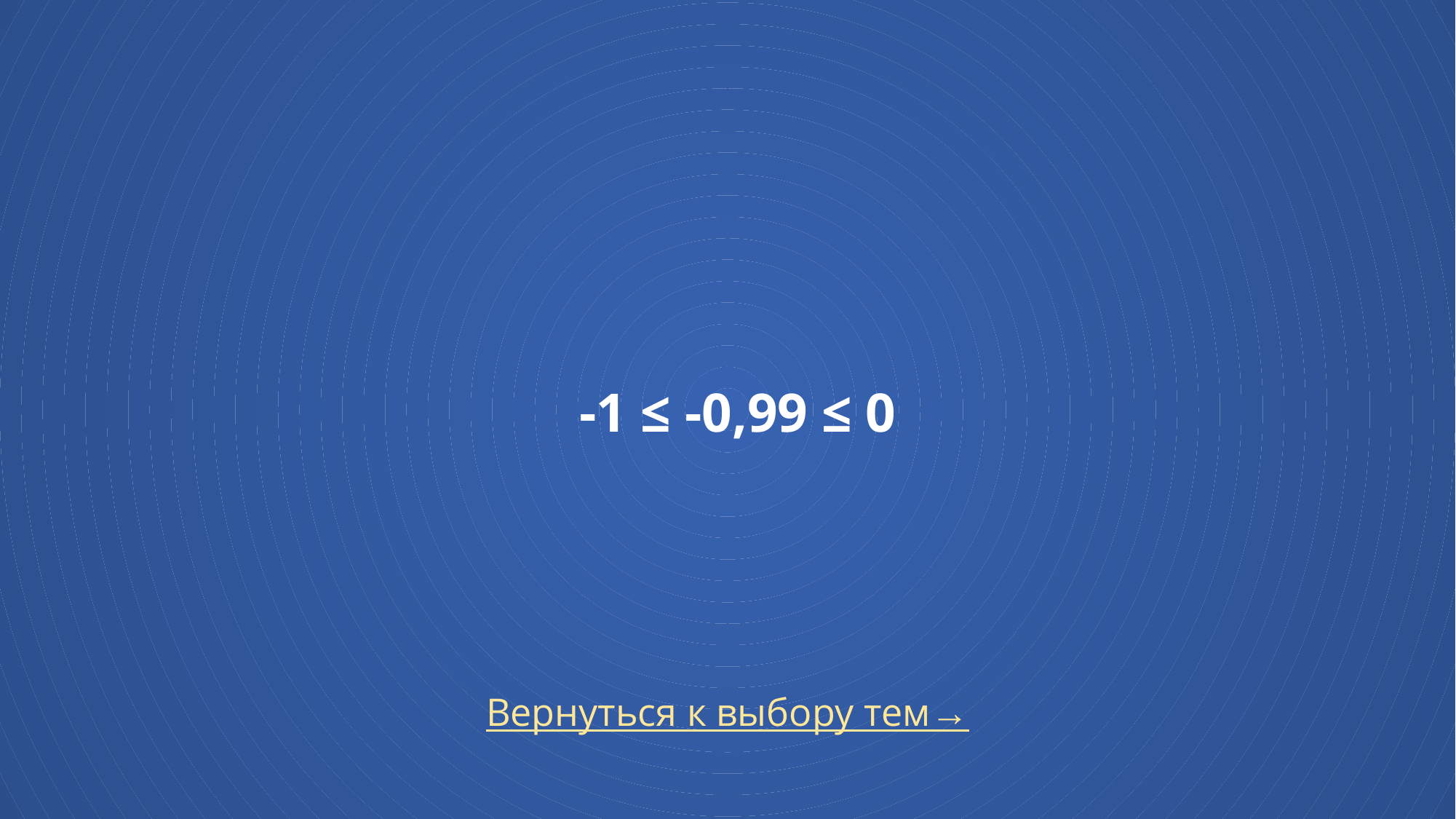

# -1 ≤ -0,99 ≤ 0
Вернуться к выбору тем→